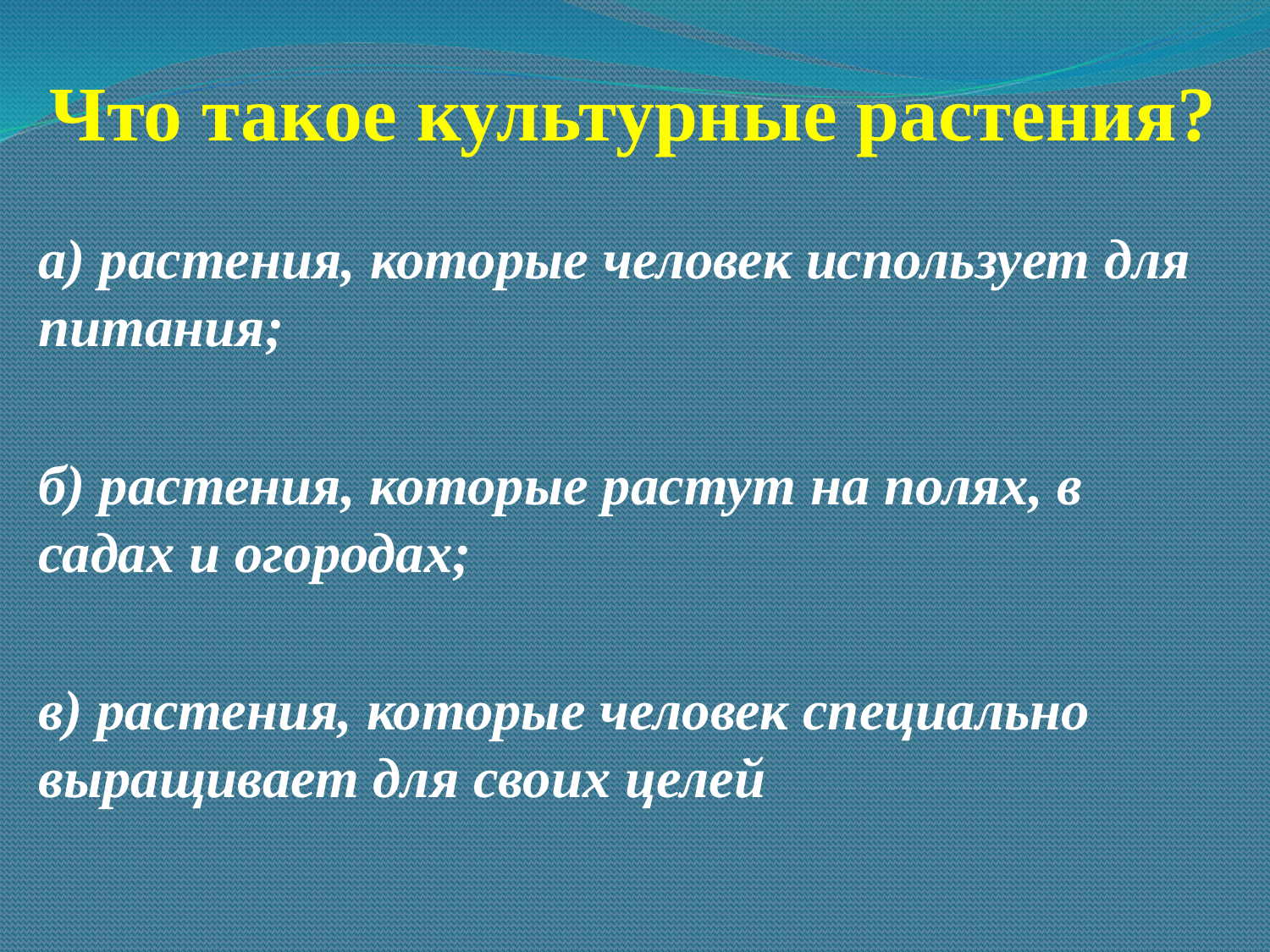

# Что такое культурные растения?
а) растения, которые человек использует для питания;

б) растения, которые растут на полях, в садах и огородах;

в) растения, которые человек специально выращивает для своих целей